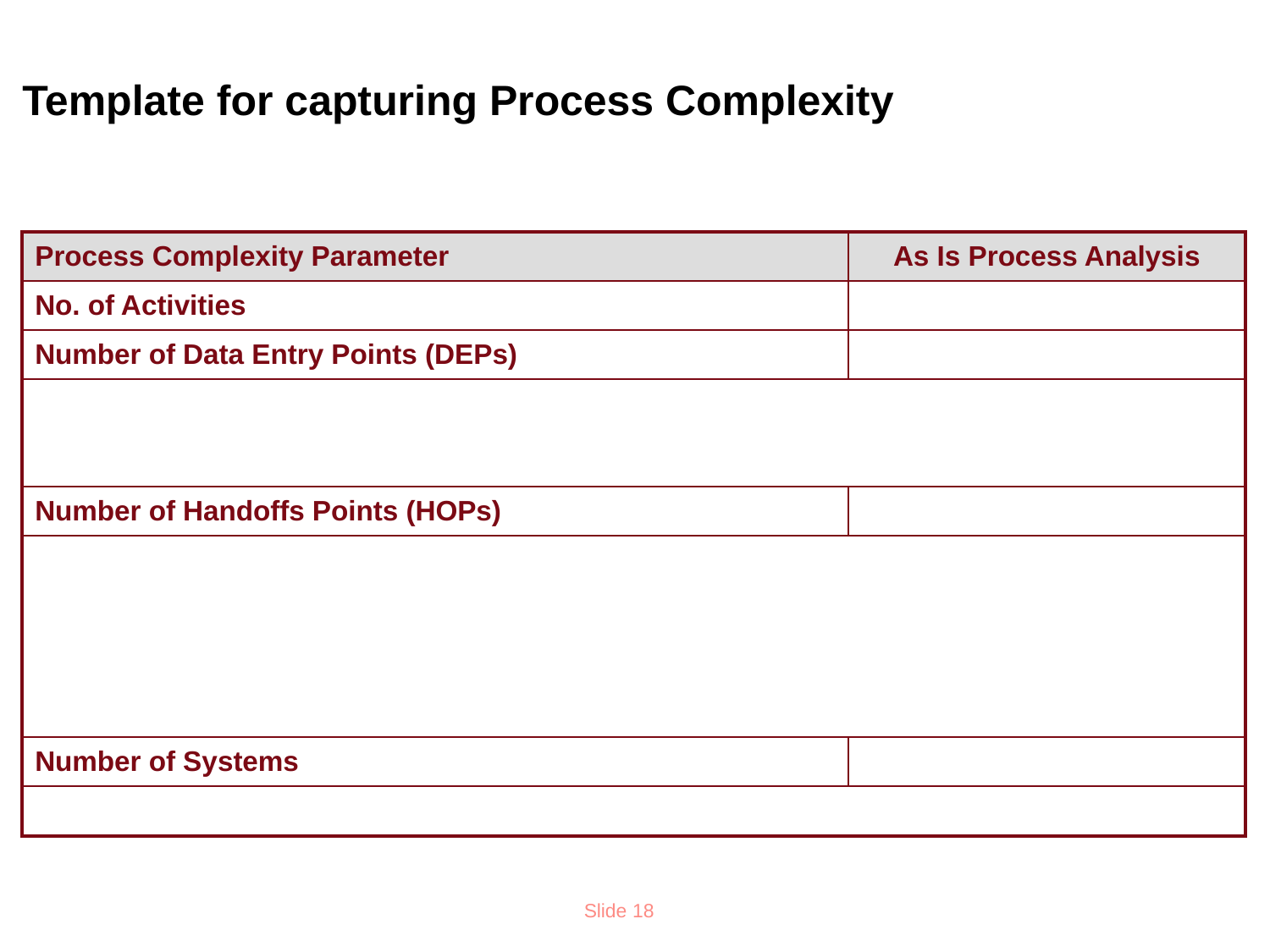

# Template for capturing Process Complexity
| Process Complexity Parameter | As Is Process Analysis |
| --- | --- |
| No. of Activities |  |
| Number of Data Entry Points (DEPs) |  |
|  |  |
| Number of Handoffs Points (HOPs) |  |
|  |  |
| Number of Systems |  |
|  |  |